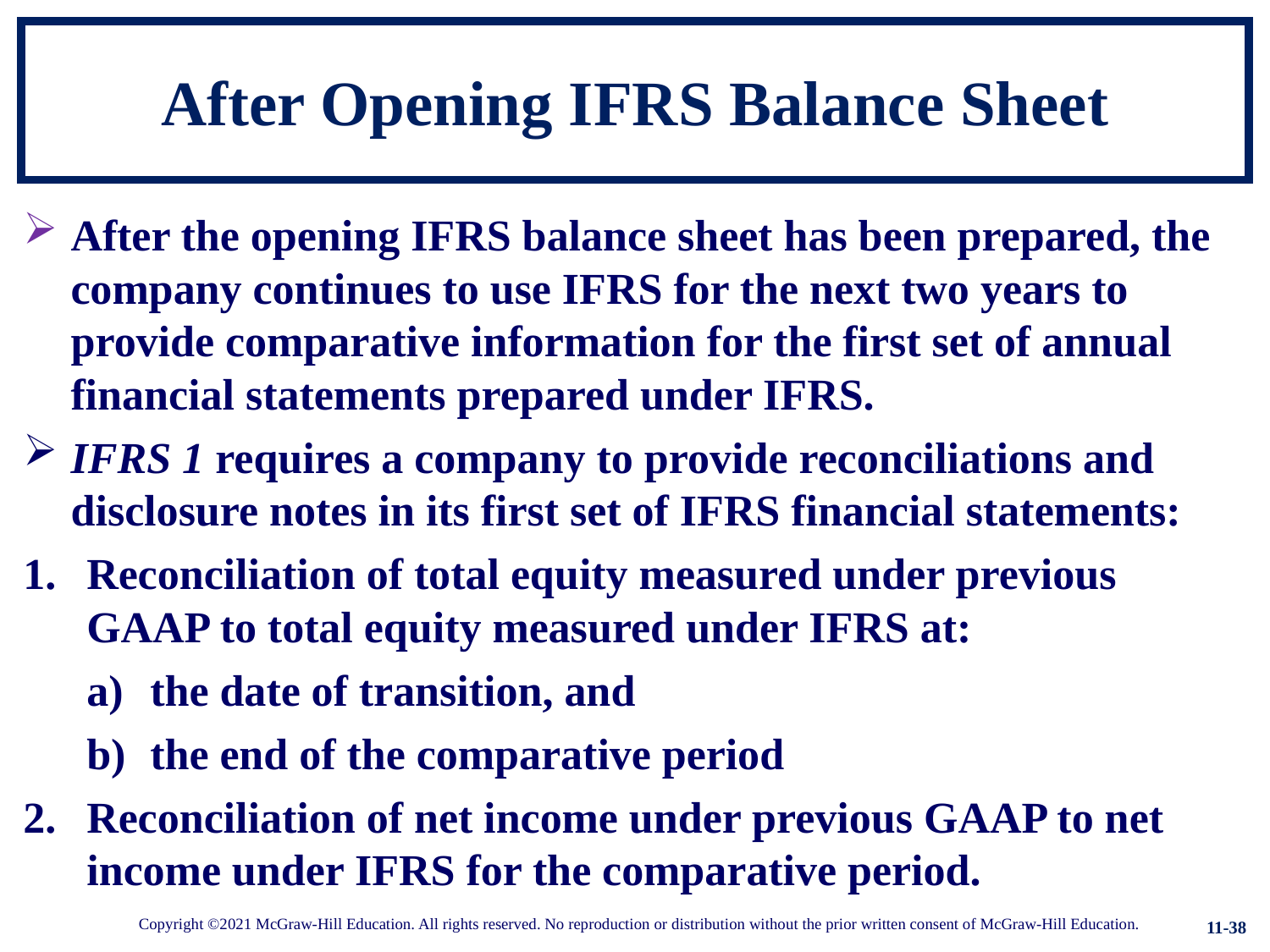

# After Opening IFRS Balance Sheet
After the opening IFRS balance sheet has been prepared, the company continues to use IFRS for the next two years to provide comparative information for the first set of annual financial statements prepared under IFRS.
IFRS 1 requires a company to provide reconciliations and disclosure notes in its first set of IFRS financial statements:
Reconciliation of total equity measured under previous GAAP to total equity measured under IFRS at:
the date of transition, and
the end of the comparative period
Reconciliation of net income under previous GAAP to net income under IFRS for the comparative period.

11-38
Copyright ©2021 McGraw-Hill Education. All rights reserved. No reproduction or distribution without the prior written consent of McGraw-Hill Education.